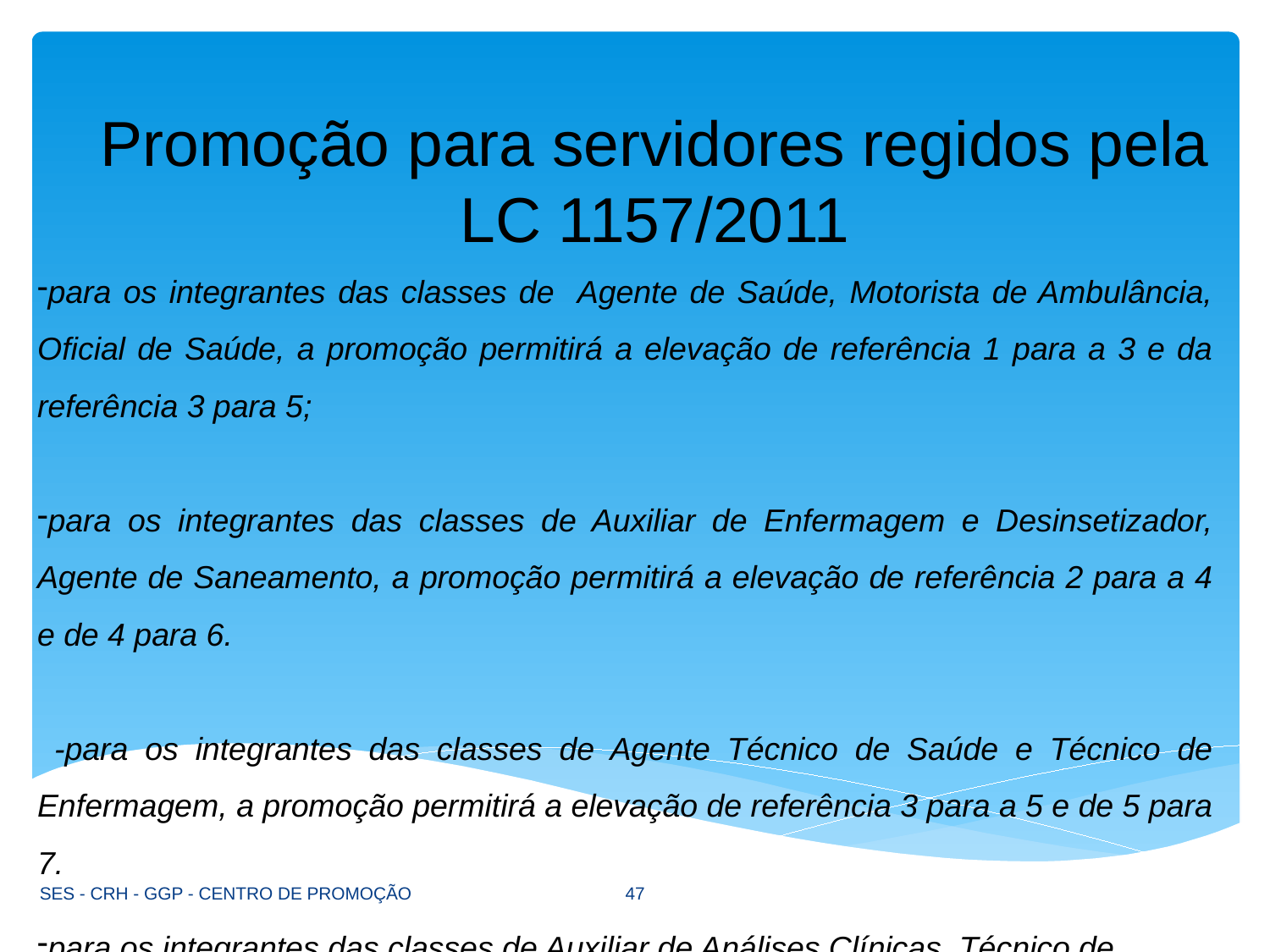

Promoção para servidores regidos pela LC 1157/2011

para os integrantes das classes de  Agente de Saúde, Motorista de Ambulância, Oficial de Saúde, a promoção permitirá a elevação de referência 1 para a 3 e da referência 3 para 5;

para os integrantes das classes de Auxiliar de Enfermagem e Desinsetizador, Agente de Saneamento, a promoção permitirá a elevação de referência 2 para a 4 e de 4 para 6.

 -para os integrantes das classes de Agente Técnico de Saúde e Técnico de Enfermagem, a promoção permitirá a elevação de referência 3 para a 5 e de 5 para 7.

para os integrantes das classes de Auxiliar de Análises Clínicas, Técnico de Laboratório e Técnico de Radiologia, a promoção permitirá a elevação de referência 1 para a 2 e de 2 para 3.

47
SES - CRH - GGP - CENTRO DE PROMOÇÃO